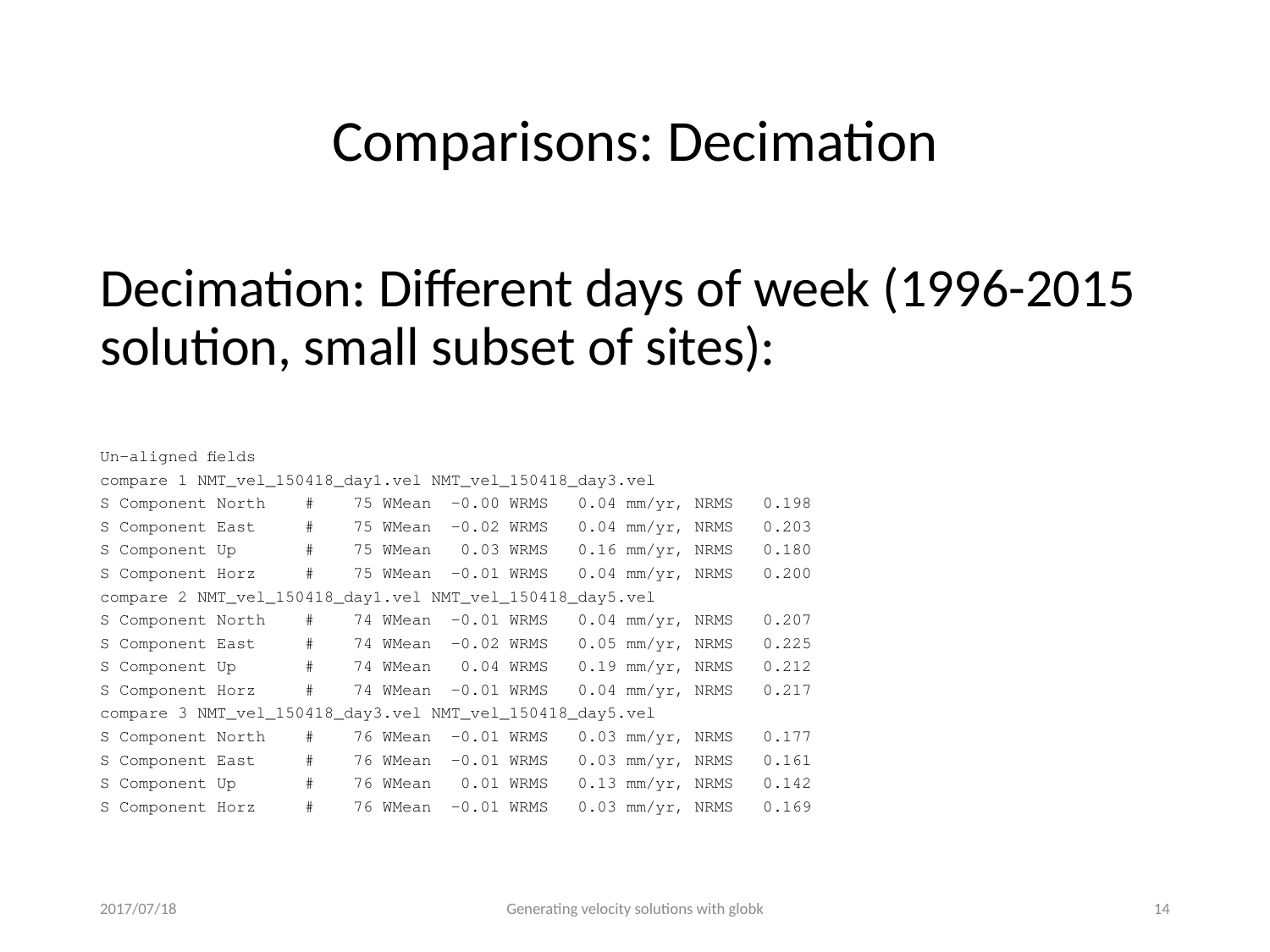

# Comparisons: Decimation
Decimation: Different days of week (1996-2015 solution, small subset of sites):
Un-aligned fields
compare 1 NMT_vel_150418_day1.vel NMT_vel_150418_day3.vel
S Component North    #    75 WMean  -0.00 WRMS   0.04 mm/yr, NRMS   0.198
S Component East     #    75 WMean  -0.02 WRMS   0.04 mm/yr, NRMS   0.203
S Component Up       #    75 WMean   0.03 WRMS   0.16 mm/yr, NRMS   0.180
S Component Horz     #    75 WMean  -0.01 WRMS   0.04 mm/yr, NRMS   0.200
compare 2 NMT_vel_150418_day1.vel NMT_vel_150418_day5.vel
S Component North    #    74 WMean  -0.01 WRMS   0.04 mm/yr, NRMS   0.207
S Component East     #    74 WMean  -0.02 WRMS   0.05 mm/yr, NRMS   0.225
S Component Up       #    74 WMean   0.04 WRMS   0.19 mm/yr, NRMS   0.212
S Component Horz     #    74 WMean  -0.01 WRMS   0.04 mm/yr, NRMS   0.217
compare 3 NMT_vel_150418_day3.vel NMT_vel_150418_day5.vel
S Component North    #    76 WMean  -0.01 WRMS   0.03 mm/yr, NRMS   0.177
S Component East     #    76 WMean  -0.01 WRMS   0.03 mm/yr, NRMS   0.161
S Component Up       #    76 WMean   0.01 WRMS   0.13 mm/yr, NRMS   0.142
S Component Horz     #    76 WMean  -0.01 WRMS   0.03 mm/yr, NRMS   0.169

2017/07/18
Generating velocity solutions with globk
14